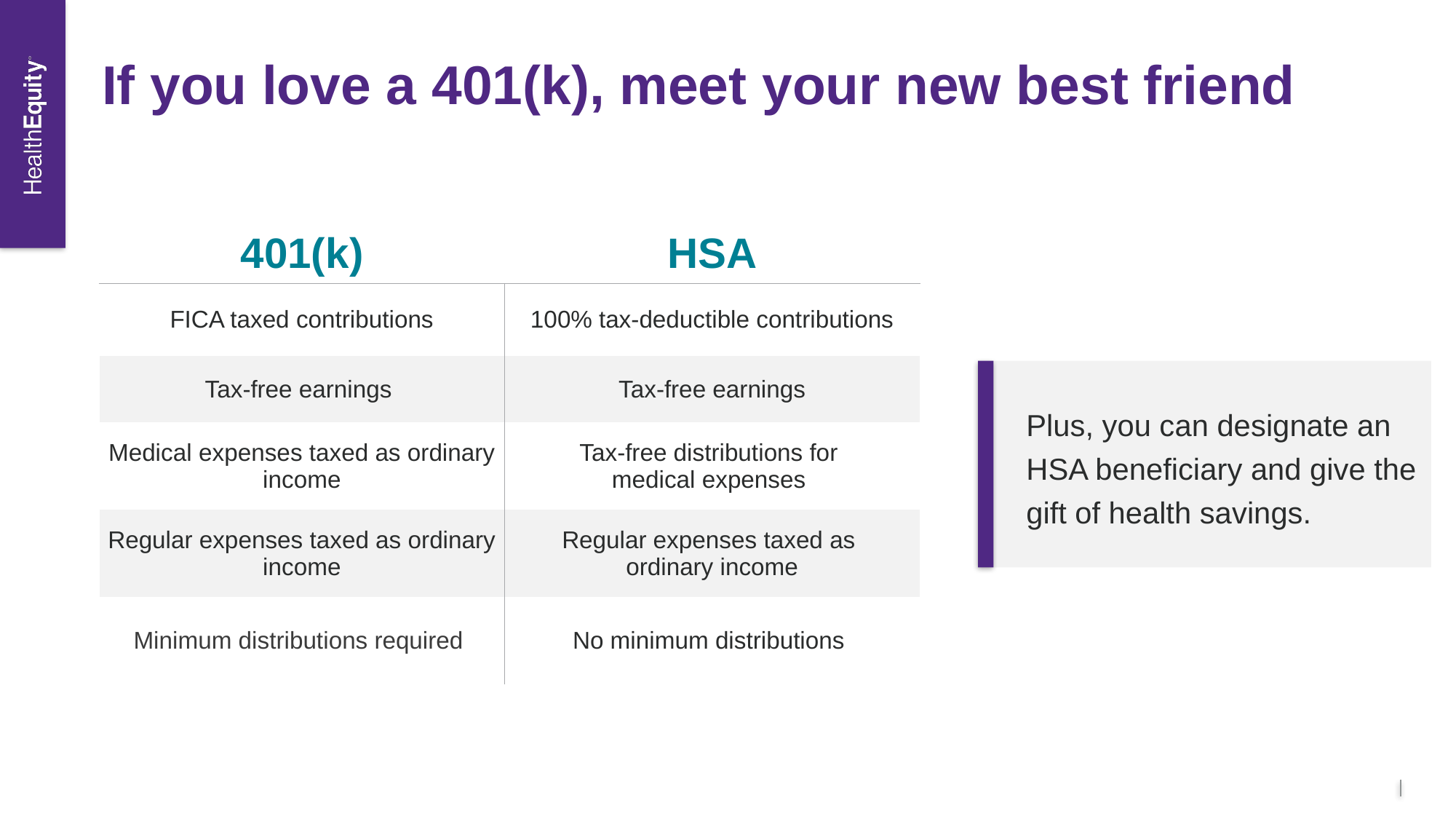

# If you love a 401(k), meet your new best friend
| 401(k) | HSA |
| --- | --- |
| FICA taxed contributions | 100% tax-deductible contributions |
| Tax-free earnings | Tax-free earnings |
| Medical expenses taxed as ordinary income | Tax-free distributions for medical expenses |
| Regular expenses taxed as ordinary income | Regular expenses taxed as ordinary income |
| Minimum distributions required | No minimum distributions |

Plus, you can designate an HSA beneficiary and give the gift of health savings.